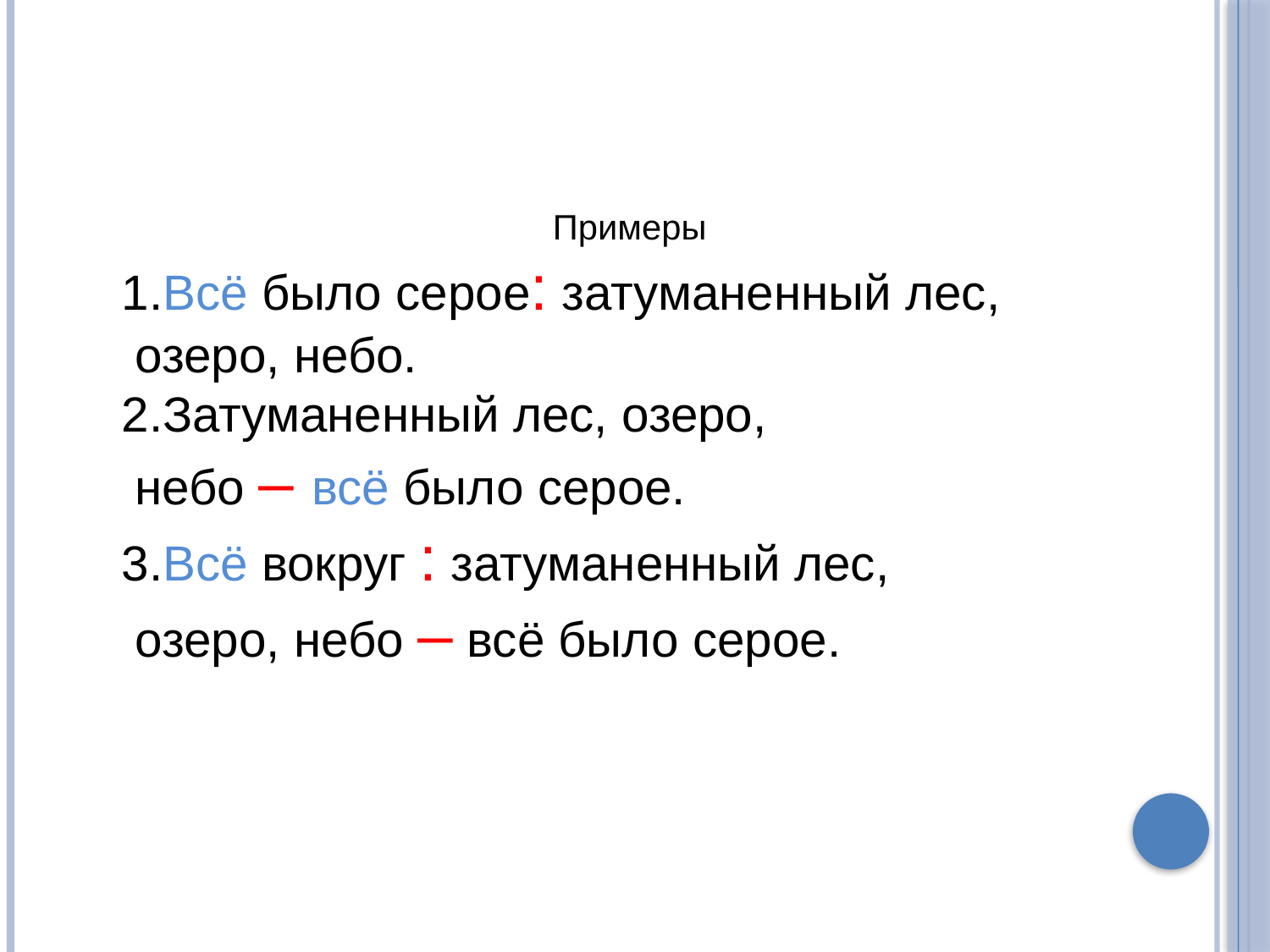

Примеры
1.Всё было серое: затуманенный лес,
 озеро, небо.
2.Затуманенный лес, озеро,
 небо – всё было серое.
3.Всё вокруг : затуманенный лес,
 озеро, небо – всё было серое.